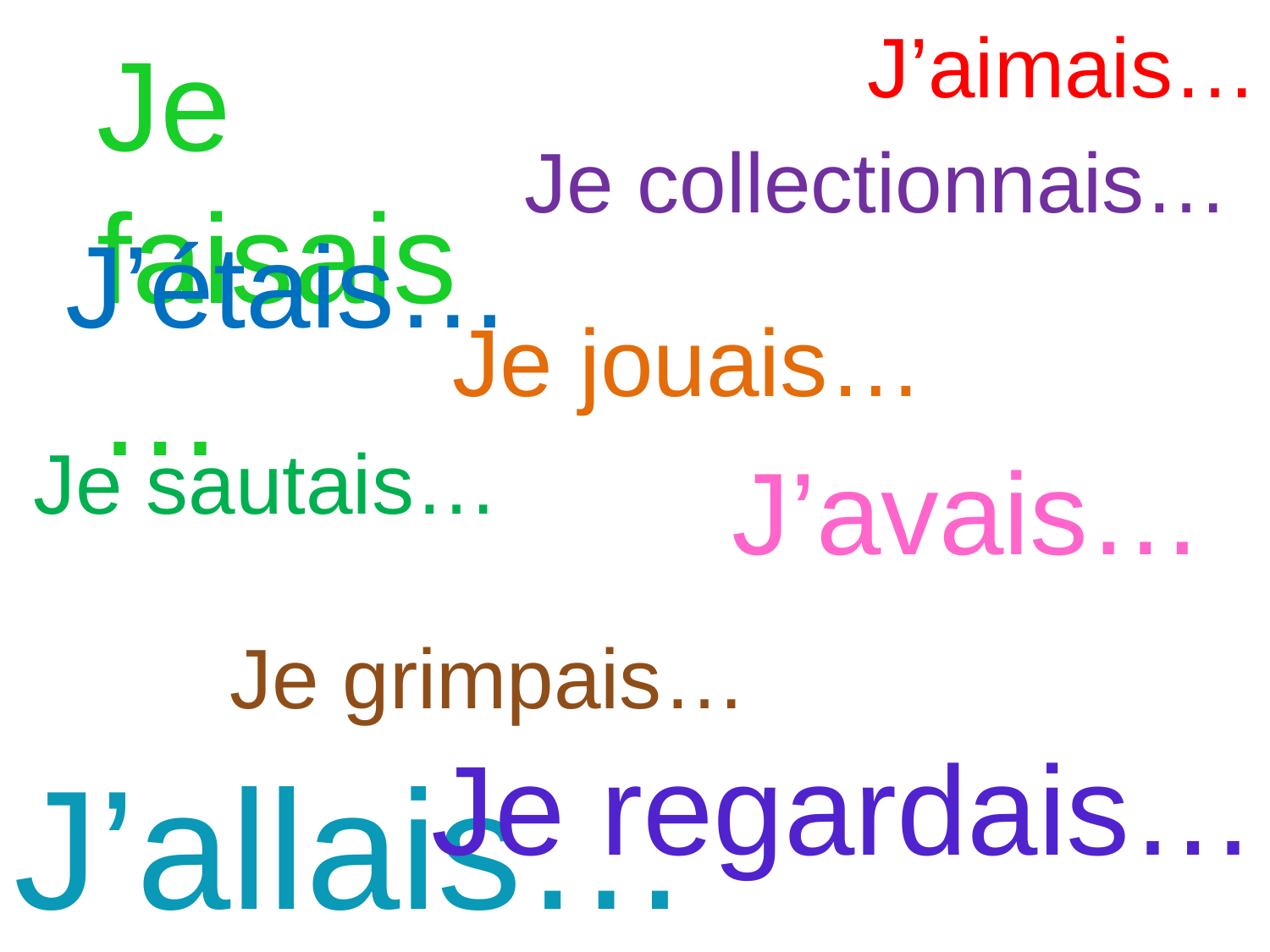

J’aimais…
Je faisais…
Je collectionnais…
J’étais…
Je jouais…
Je sautais…
J’avais…
Je grimpais…
Je regardais…
J’allais…